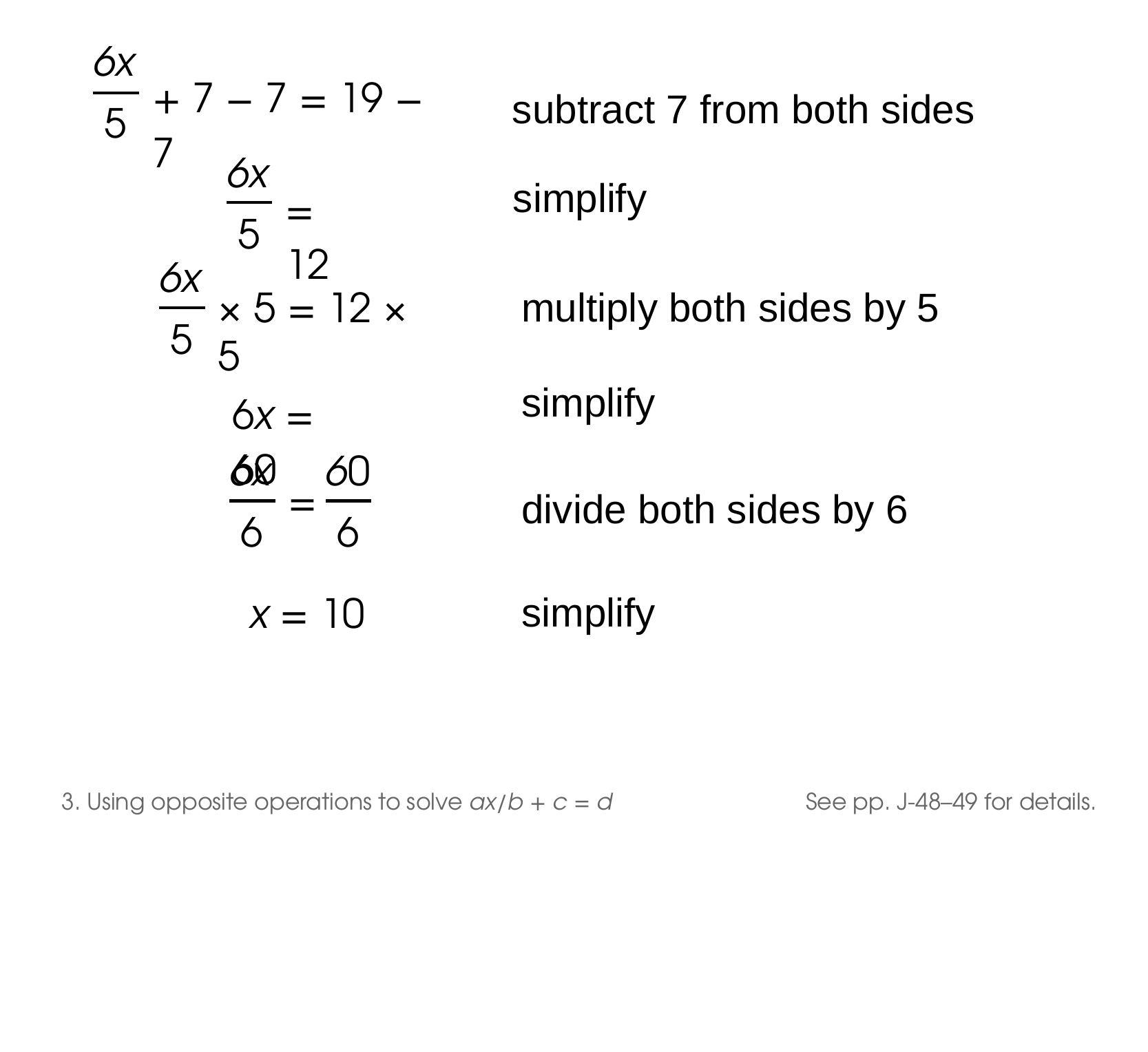

6x
+ 7 − 7 = 19 − 7
 5
subtract 7 from both sides
6x
= 12
 5
simplify
6x
× 5 = 12 × 5
 5
multiply both sides by 5
simplify
6x = 60
6x
60
=
divide both sides by 6
 6
 6
simplify
x = 10
3. Using opposite operations to solve ax/b + c = d
See pp. J-48–49 for details.